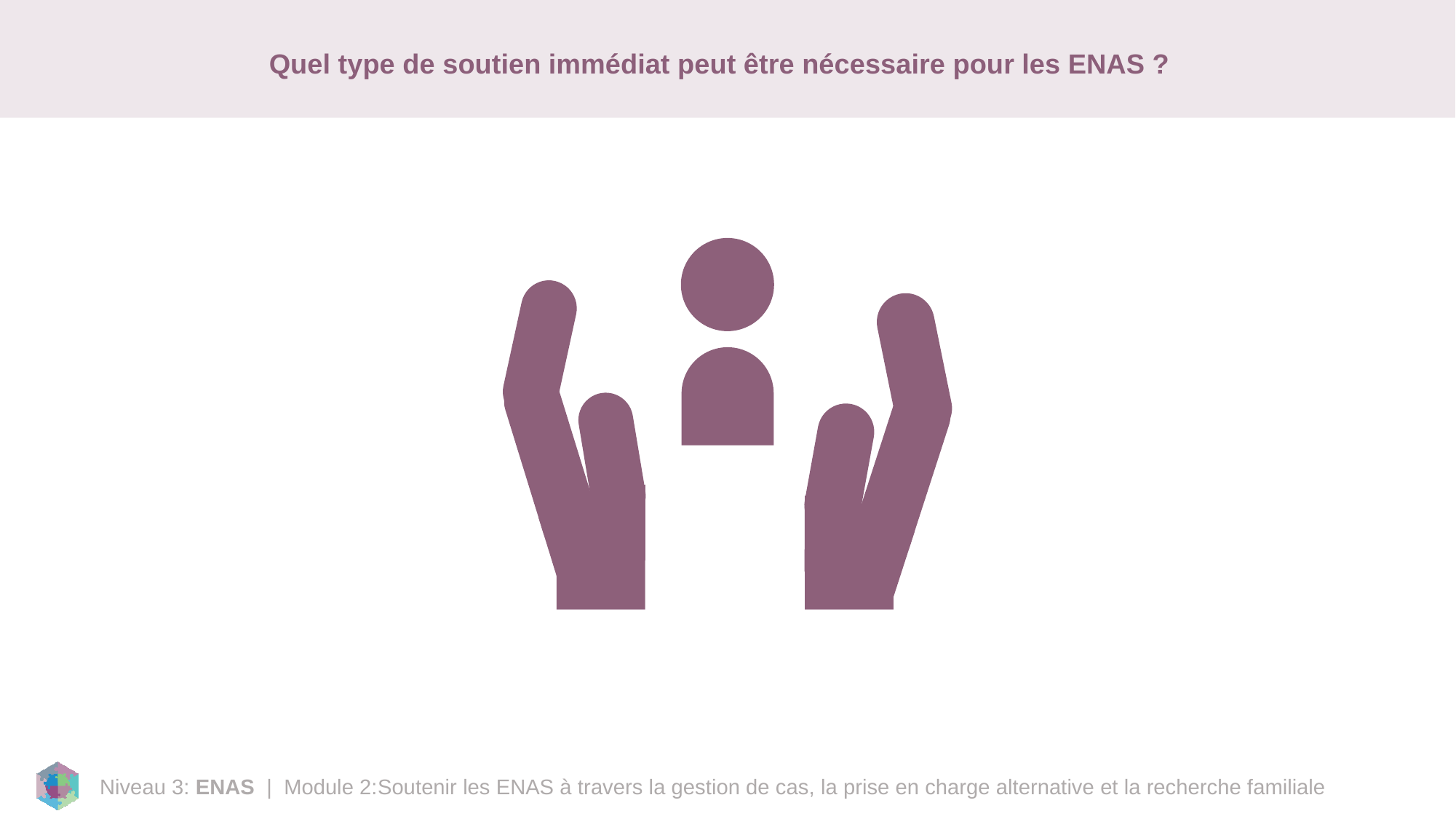

# Quel type de soutien immédiat peut être nécessaire pour les ENAS ?